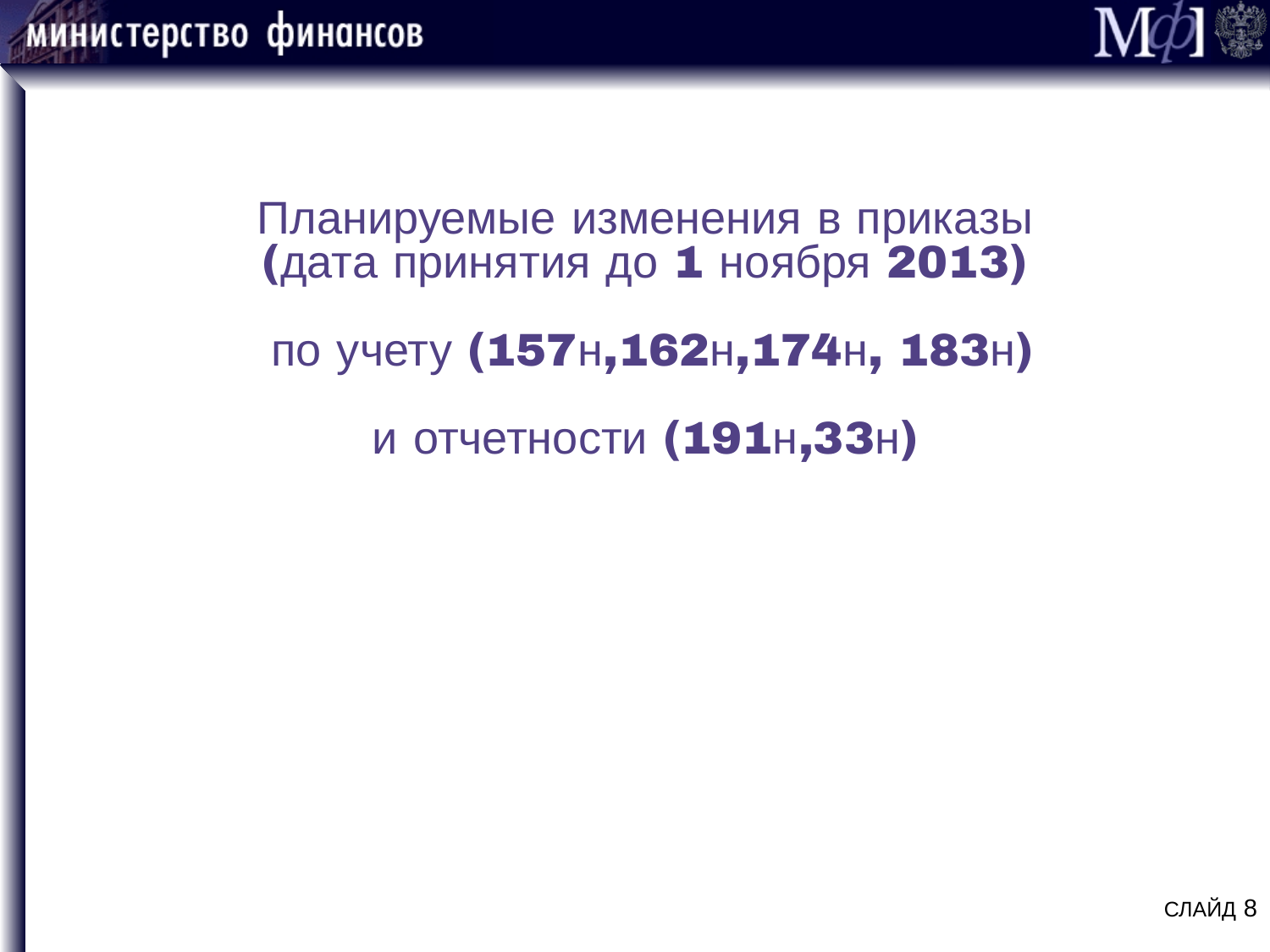

# Планируемые изменения в приказы (дата принятия до 1 ноября 2013) по учету (157н,162н,174н, 183н) и отчетности (191н,33н)

СЛАЙД 8